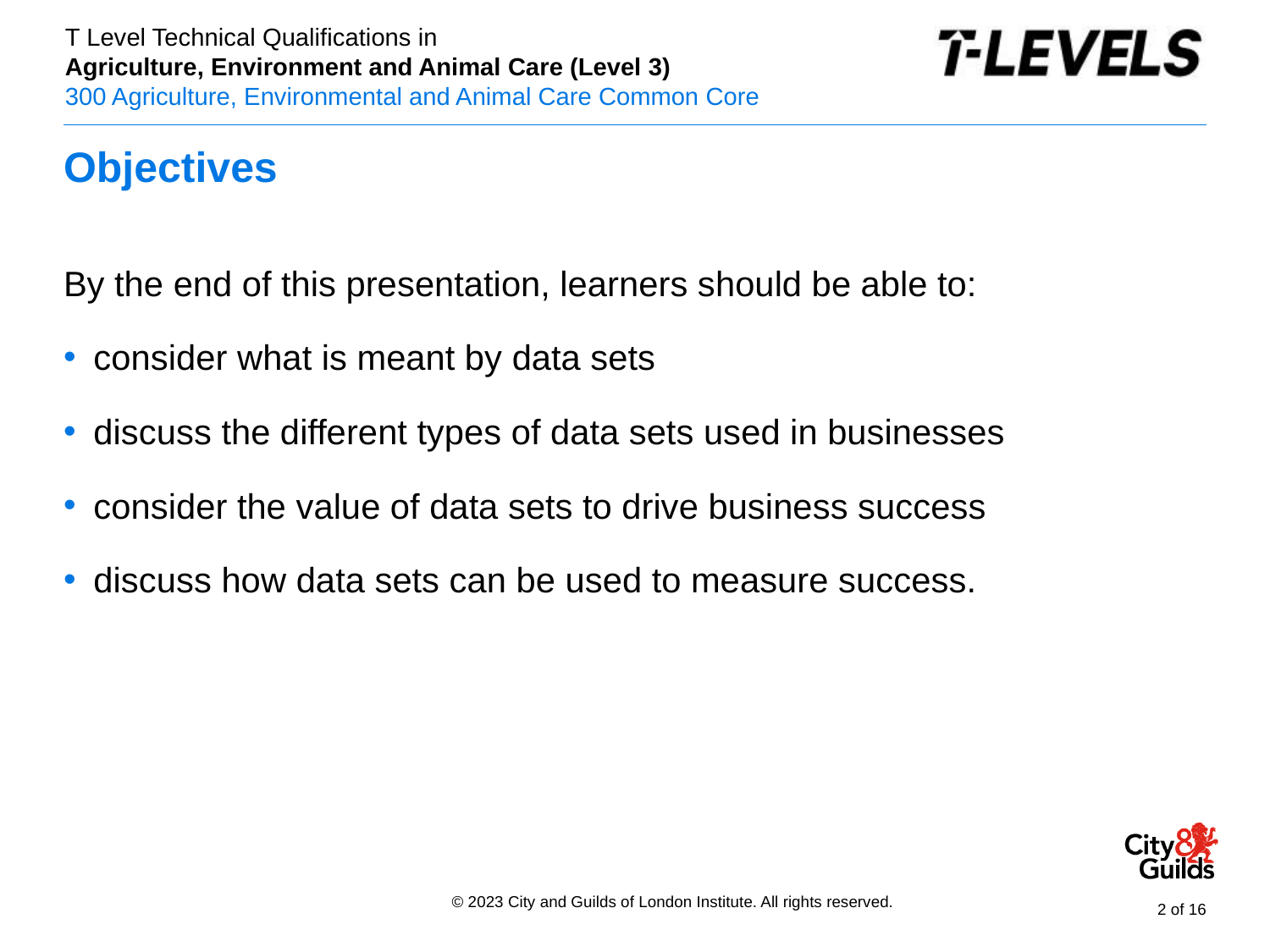

# Objectives

By the end of this presentation, learners should be able to:
consider what is meant by data sets
discuss the different types of data sets used in businesses
consider the value of data sets to drive business success
discuss how data sets can be used to measure success.